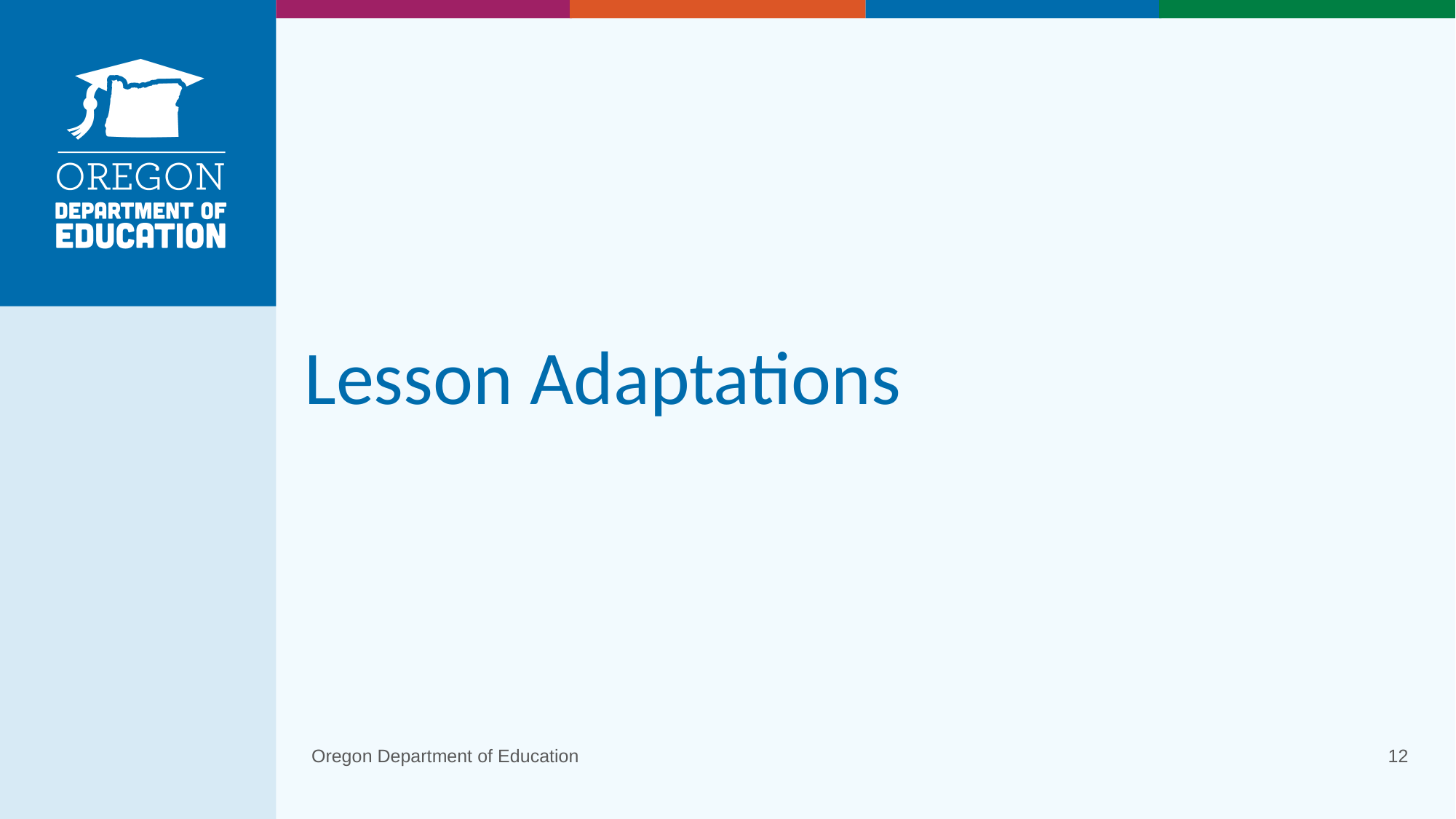

# Lesson Adaptations
Oregon Department of Education
12